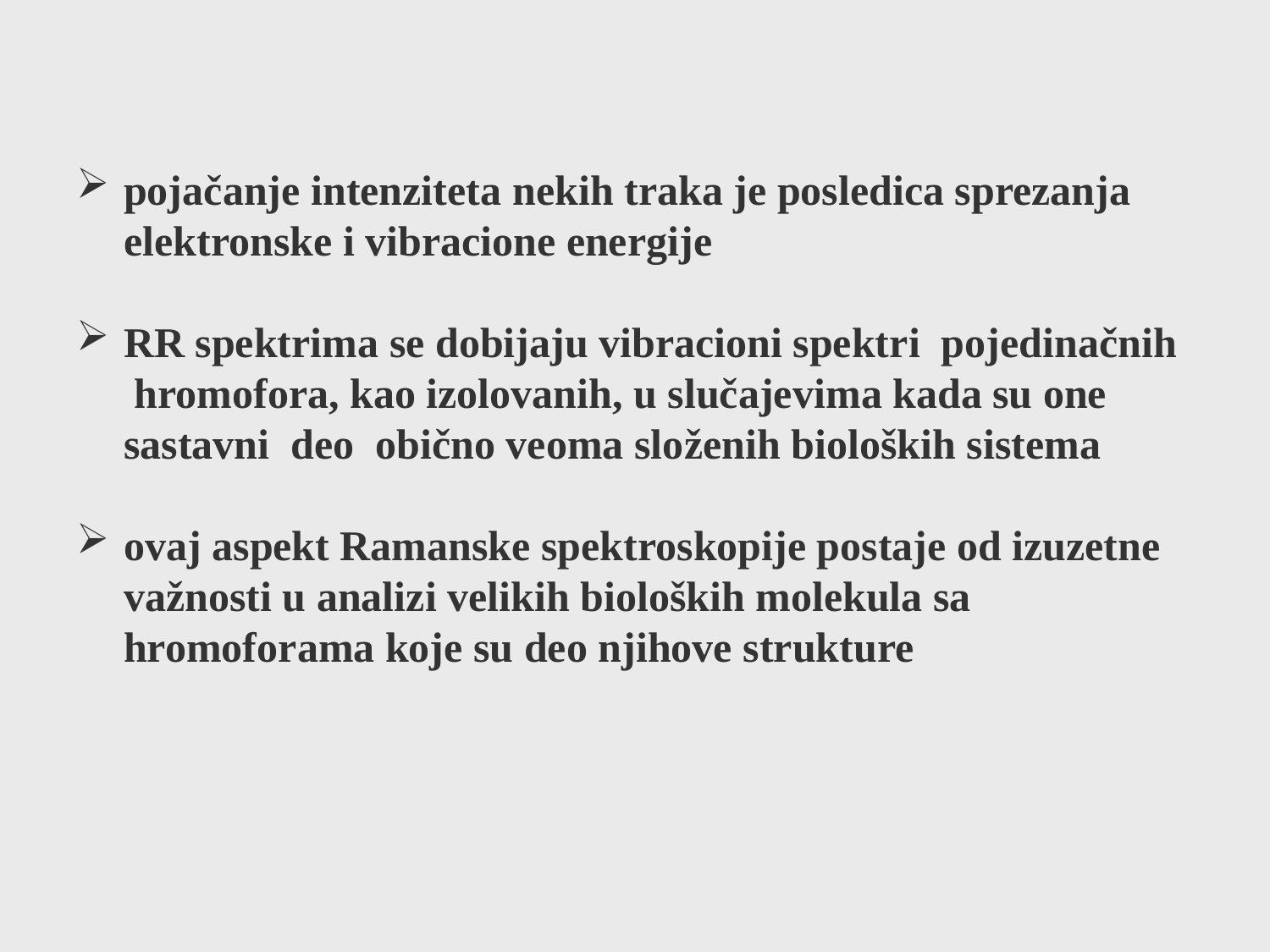

pojačanje intenziteta nekih traka je posledica sprezanja   elektronske i vibracione energije

RR spektrima se dobijaju vibracioni spektri  pojedinačnih   hromofora, kao izolovanih, u slučajevima kada su one   sastavni  deo  obično veoma složenih bioloških sistema

ovaj aspekt Ramanske spektroskopije postaje od izuzetne   važnosti u analizi velikih bioloških molekula sa   hromoforama koje su deo njihove strukture